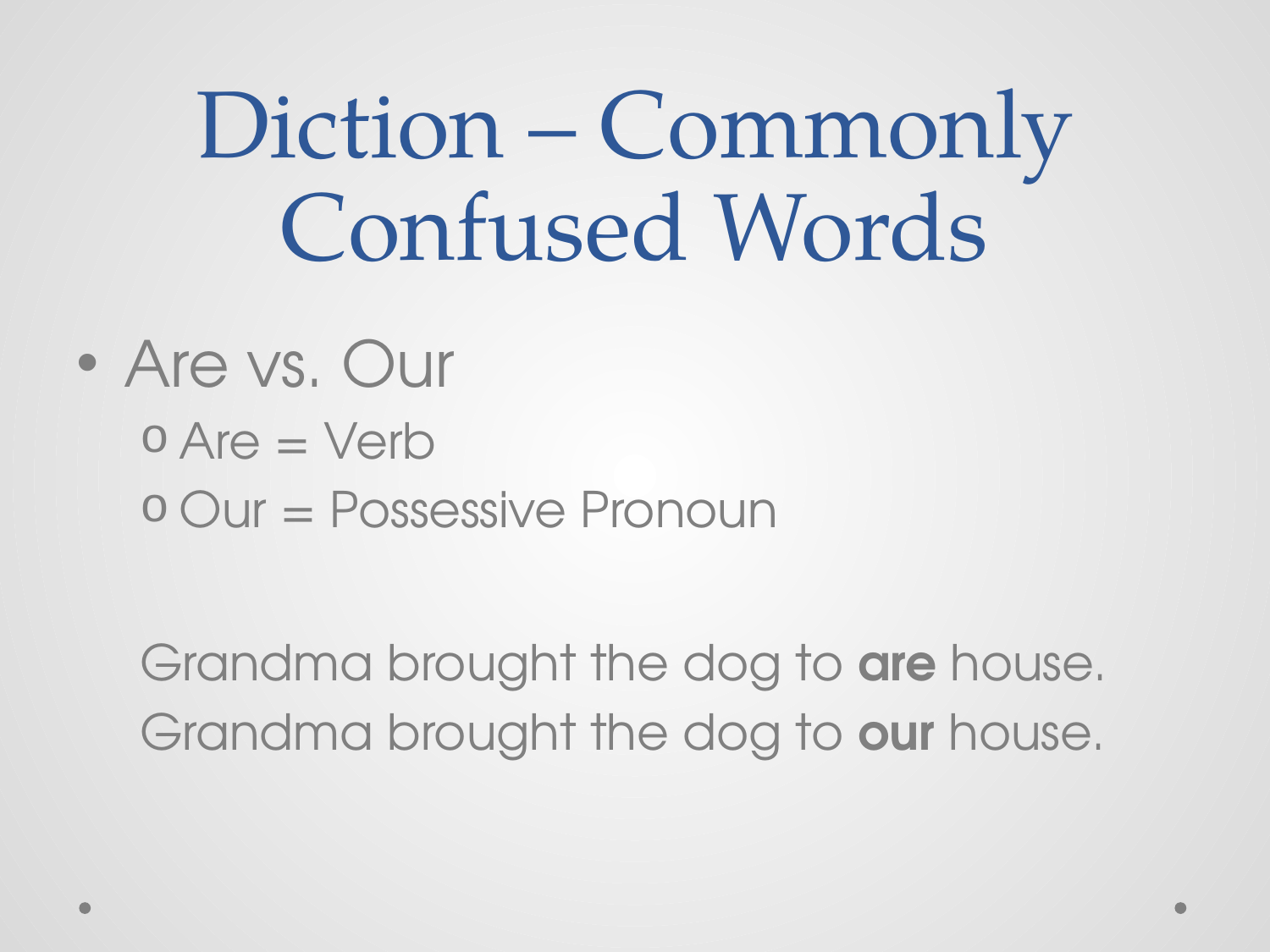

# Diction – Commonly Confused Words
Are vs. Our
Are = Verb
Our = Possessive Pronoun

Grandma brought the dog to are house.
Grandma brought the dog to our house.